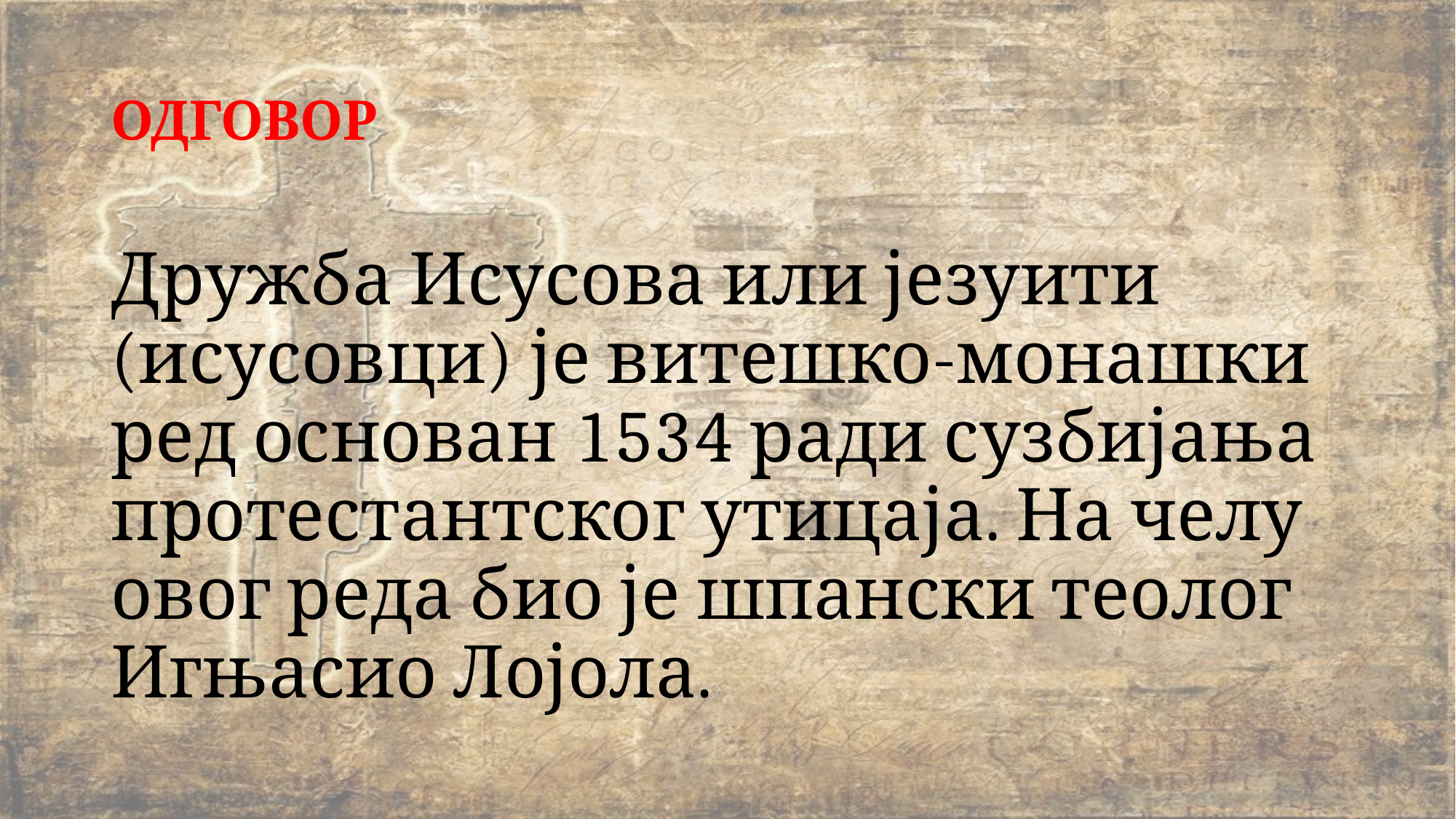

# ОДГОВОР
Дружба Исусова или језуити (исусовци) је витешко-монашки ред основан 1534 ради сузбијања протестантског утицаја. На челу овог реда био је шпански теолог Игњасио Лојола.